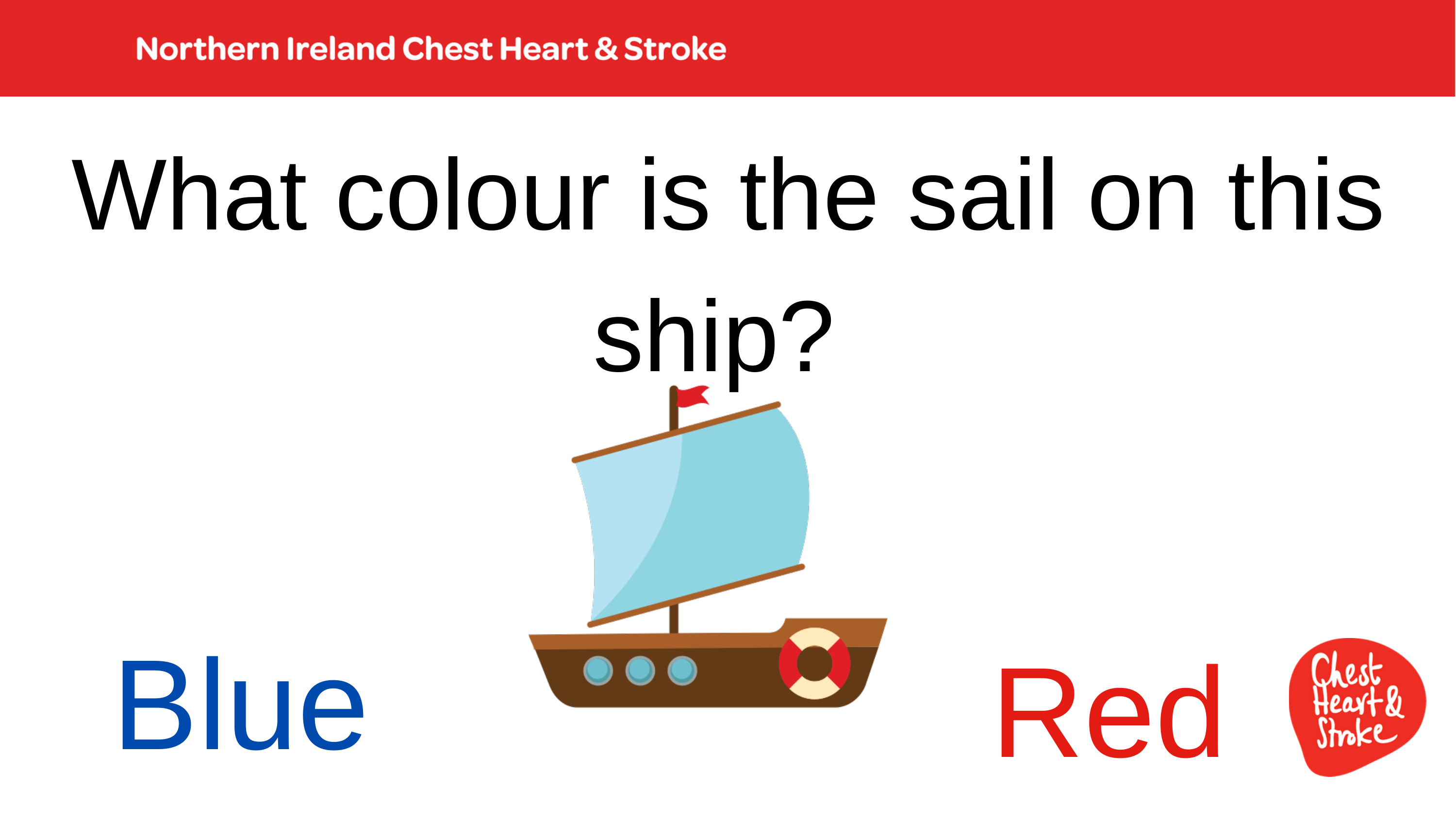

What colour is the sail on this ship?

Blue
Red